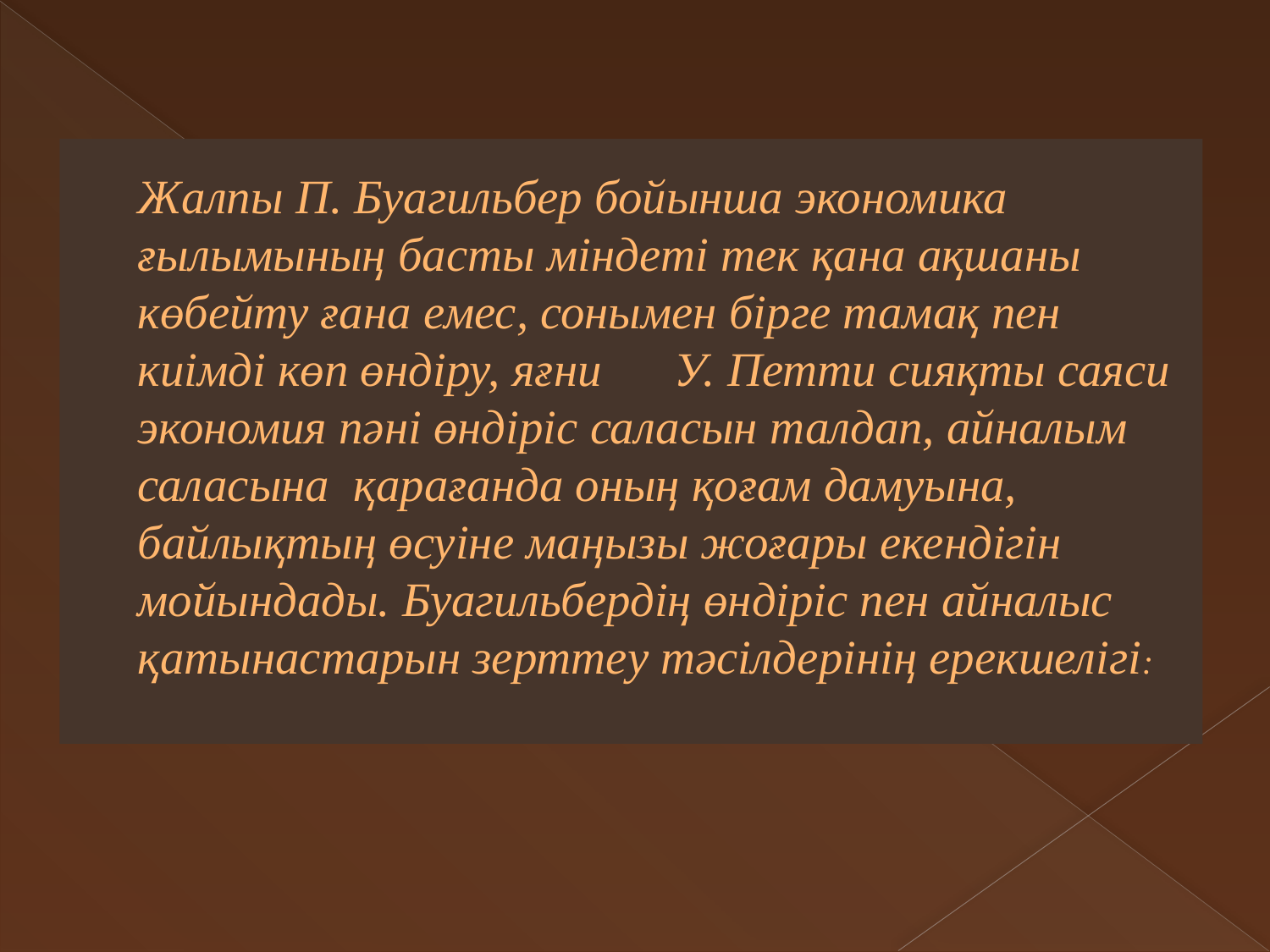

# Жалпы П. Буагильбер бойынша экономика ғылымының басты міндеті тек қана ақшаны көбейту ғана емес, сонымен бірге тамақ пен киімді көп өндіру, яғни      У. Петти сияқты саяси экономия пәні өндіріс саласын талдап, айналым саласына  қарағанда оның қоғам дамуына, байлықтың өсуіне маңызы жоғары екендігін мойындады. Буагильбердің өндіріс пен айналыс қатынастарын зерттеу тәсілдерінің ерекшелігі: